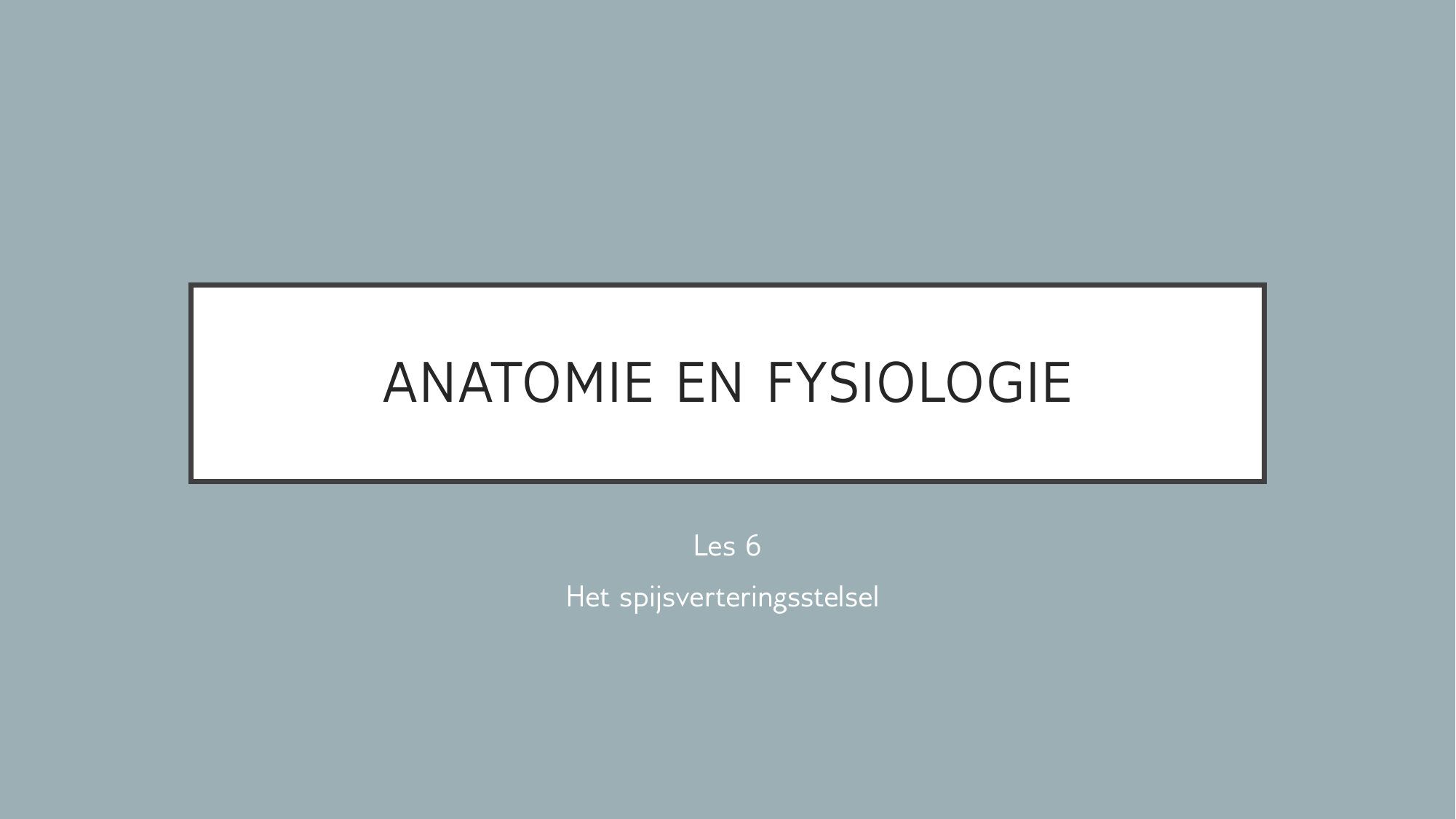

# Anatomie en fysiologie
Les 6
Het spijsverteringsstelsel